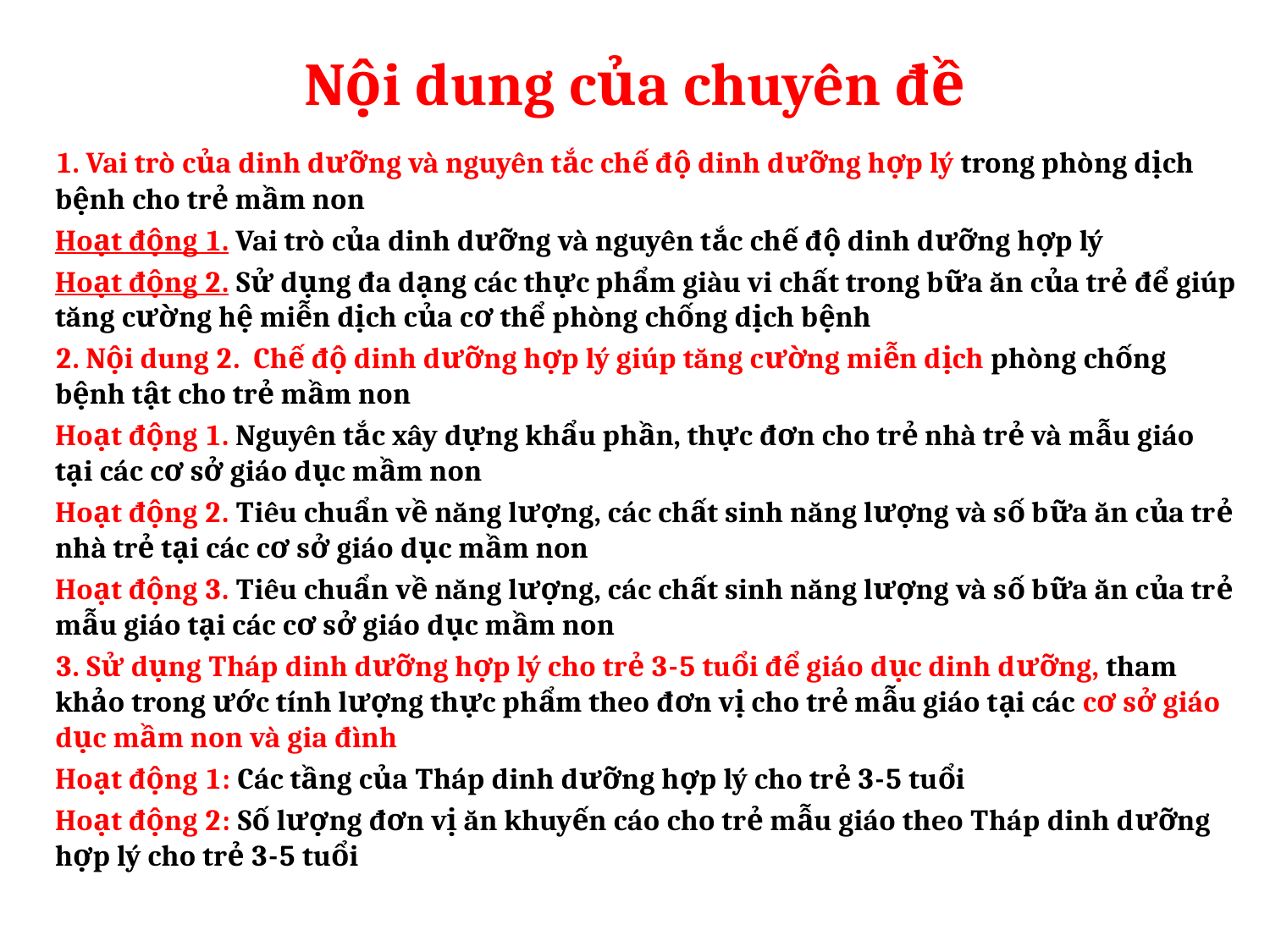

# Nội dung của chuyên đề
1. Vai trò của dinh dưỡng và nguyên tắc chế độ dinh dưỡng hợp lý trong phòng dịch bệnh cho trẻ mầm non
Hoạt động 1. Vai trò của dinh dưỡng và nguyên tắc chế độ dinh dưỡng hợp lý
Hoạt động 2. Sử dụng đa dạng các thực phẩm giàu vi chất trong bữa ăn của trẻ để giúp tăng cường hệ miễn dịch của cơ thể phòng chống dịch bệnh
2. Nội dung 2.  Chế độ dinh dưỡng hợp lý giúp tăng cường miễn dịch phòng chống bệnh tật cho trẻ mầm non
Hoạt động 1. Nguyên tắc xây dựng khẩu phần, thực đơn cho trẻ nhà trẻ và mẫu giáo tại các cơ sở giáo dục mầm non
Hoạt động 2. Tiêu chuẩn về năng lượng, các chất sinh năng lượng và số bữa ăn của trẻ nhà trẻ tại các cơ sở giáo dục mầm non
Hoạt động 3. Tiêu chuẩn về năng lượng, các chất sinh năng lượng và số bữa ăn của trẻ mẫu giáo tại các cơ sở giáo dục mầm non
3. Sử dụng Tháp dinh dưỡng hợp lý cho trẻ 3-5 tuổi để giáo dục dinh dưỡng, tham khảo trong ước tính lượng thực phẩm theo đơn vị cho trẻ mẫu giáo tại các cơ sở giáo dục mầm non và gia đình
Hoạt động 1: Các tầng của Tháp dinh dưỡng hợp lý cho trẻ 3-5 tuổi
Hoạt động 2: Số lượng đơn vị ăn khuyến cáo cho trẻ mẫu giáo theo Tháp dinh dưỡng hợp lý cho trẻ 3-5 tuổi